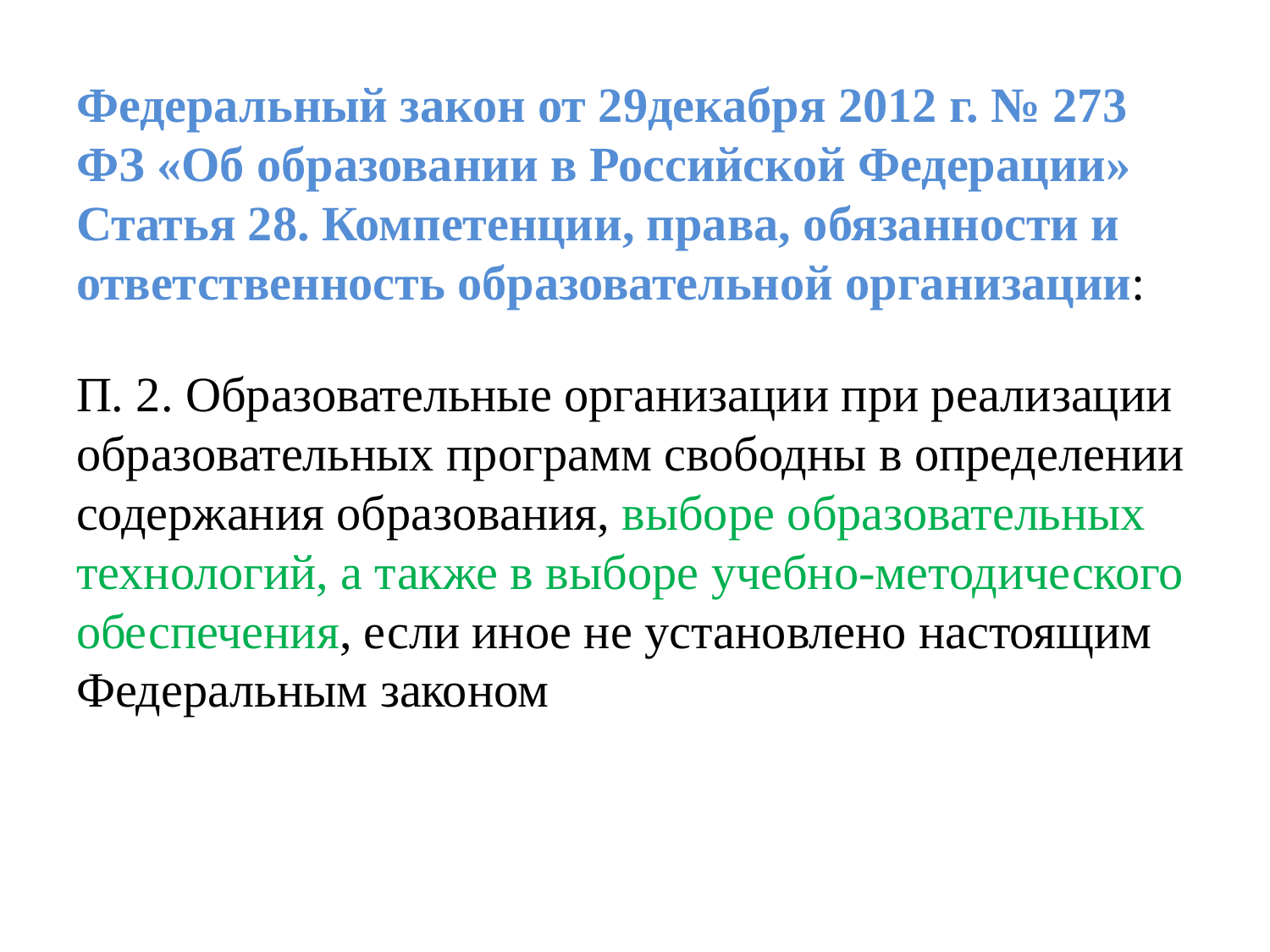

# Федеральный закон от 29декабря 2012 г. № 273 ФЗ «Об образовании в Российской Федерации» Статья 28. Компетенции, права, обязанности и ответственность образовательной организации:
П. 2. Образовательные организации при реализации образовательных программ свободны в определении содержания образования, выборе образовательных технологий, а также в выборе учебно-методического обеспечения, если иное не установлено настоящим Федеральным законом